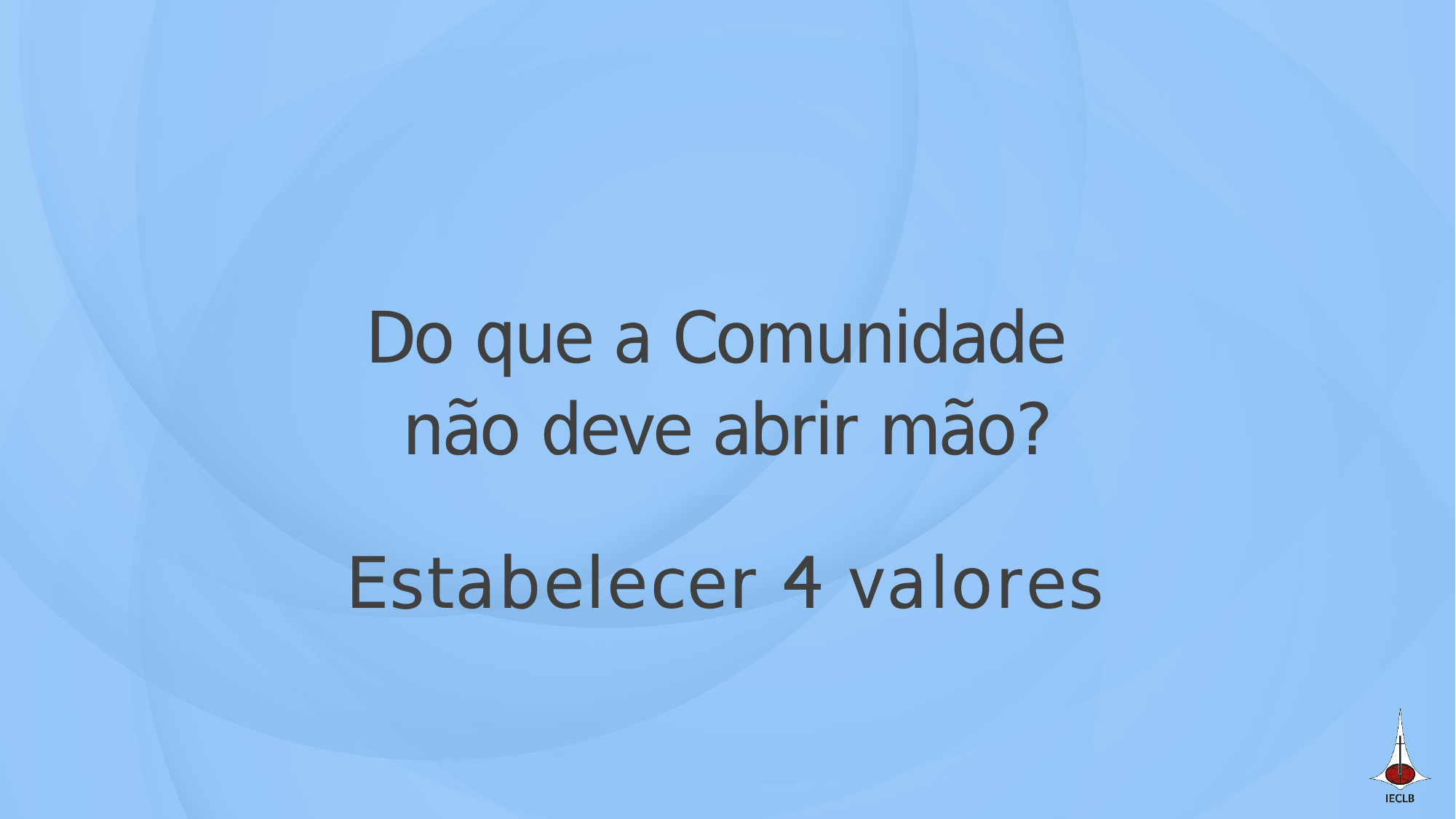

Do que a Comunidade
não deve abrir mão?
Estabelecer 4 valores